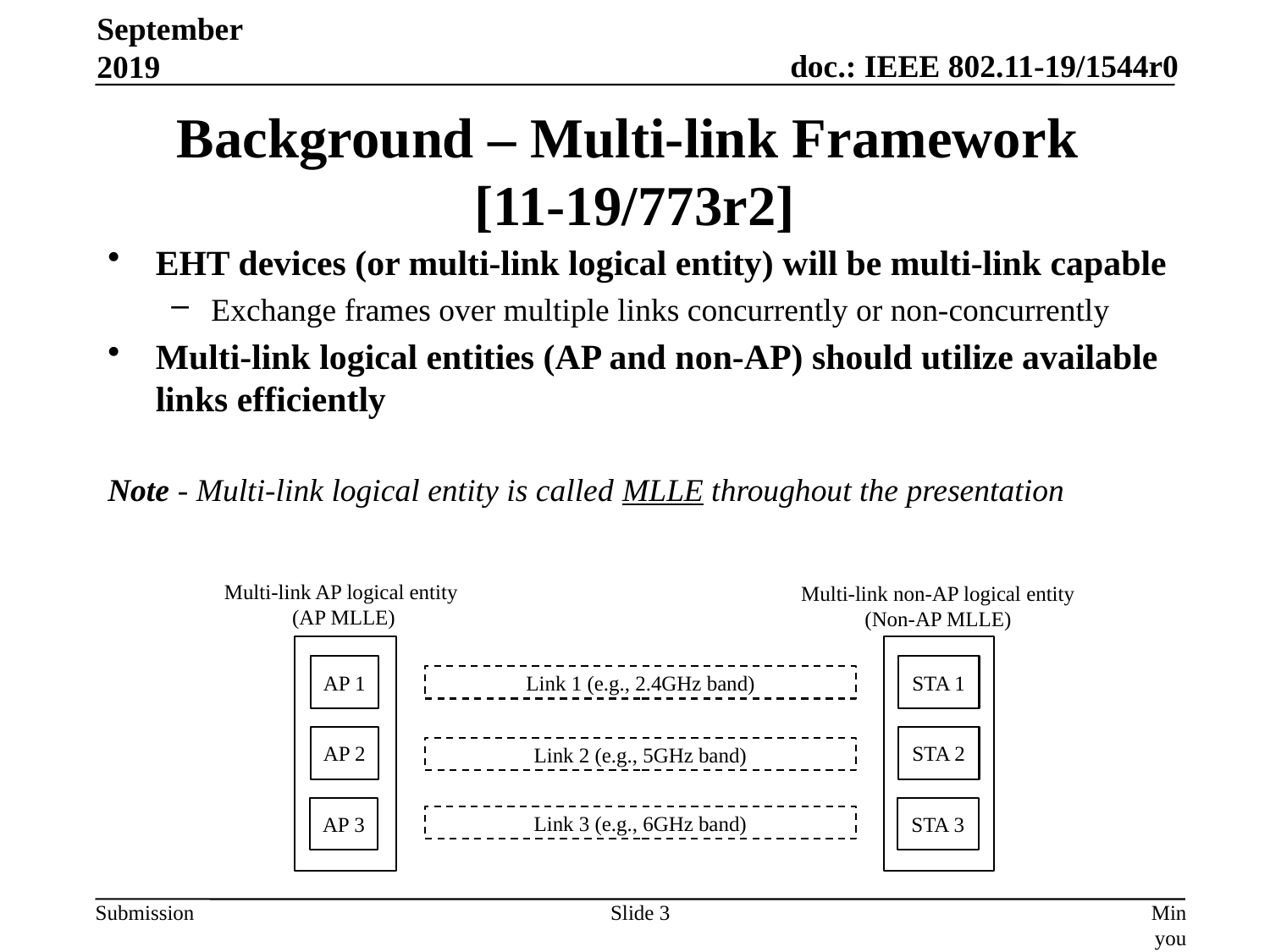

September 2019
# Background – Multi-link Framework [11-19/773r2]
EHT devices (or multi-link logical entity) will be multi-link capable
Exchange frames over multiple links concurrently or non-concurrently
Multi-link logical entities (AP and non-AP) should utilize available links efficiently

Note - Multi-link logical entity is called MLLE throughout the presentation

Multi-link AP logical entity
(AP MLLE)
Multi-link non-AP logical entity (Non-AP MLLE)
AP 1
STA 1
Link 1 (e.g., 2.4GHz band)

AP 2
STA 2
Link 2 (e.g., 5GHz band)
AP 3
STA 3
Link 3 (e.g., 6GHz band)
Slide 3
Minyoung Park et.al., (Intel Corporation)